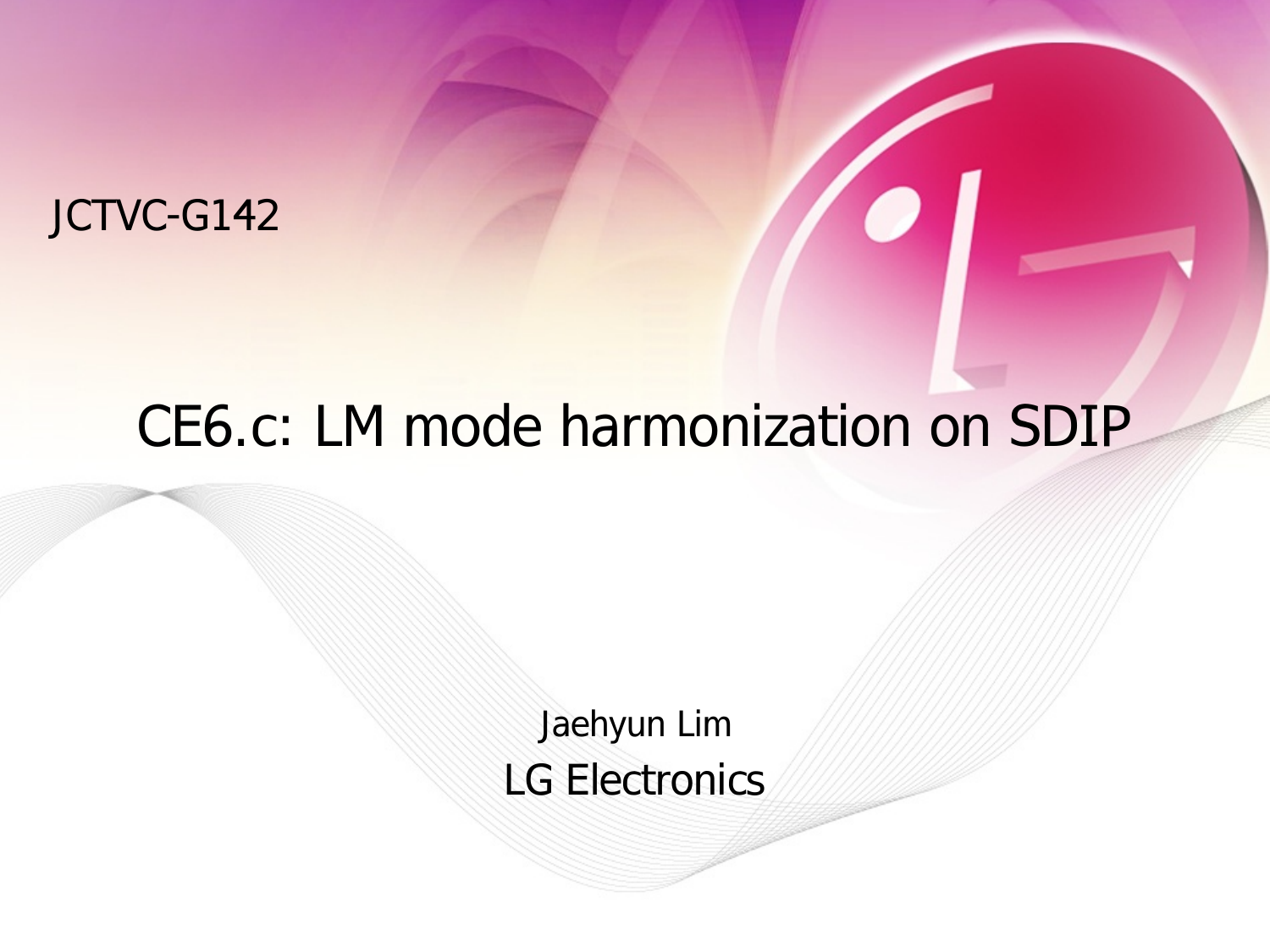

JCTVC-G142
# CE6.c: LM mode harmonization on SDIP
Jaehyun Lim
LG Electronics